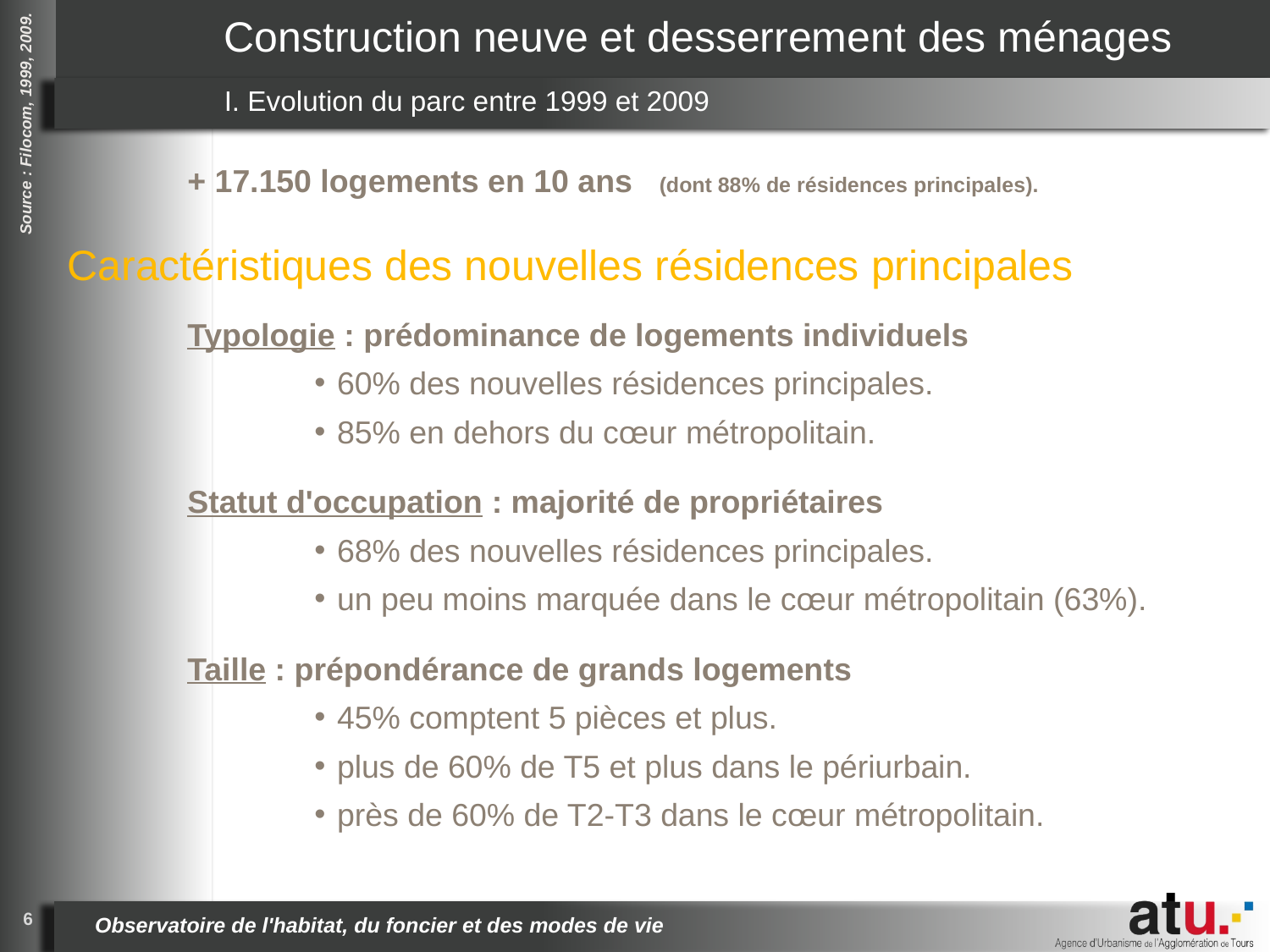

# Construction neuve et desserrement des ménages
I. Evolution du parc entre 1999 et 2009
+ 17.150 logements en 10 ans   (dont 88% de résidences principales).
Source : Filocom, 1999, 2009.
Caractéristiques des nouvelles résidences principales
Typologie : prédominance de logements individuels
60% des nouvelles résidences principales.
85% en dehors du cœur métropolitain.
Statut d'occupation : majorité de propriétaires
68% des nouvelles résidences principales.
un peu moins marquée dans le cœur métropolitain (63%).
Taille : prépondérance de grands logements
45% comptent 5 pièces et plus.
plus de 60% de T5 et plus dans le périurbain.
près de 60% de T2-T3 dans le cœur métropolitain.
6
Observatoire de l'habitat, du foncier et des modes de vie